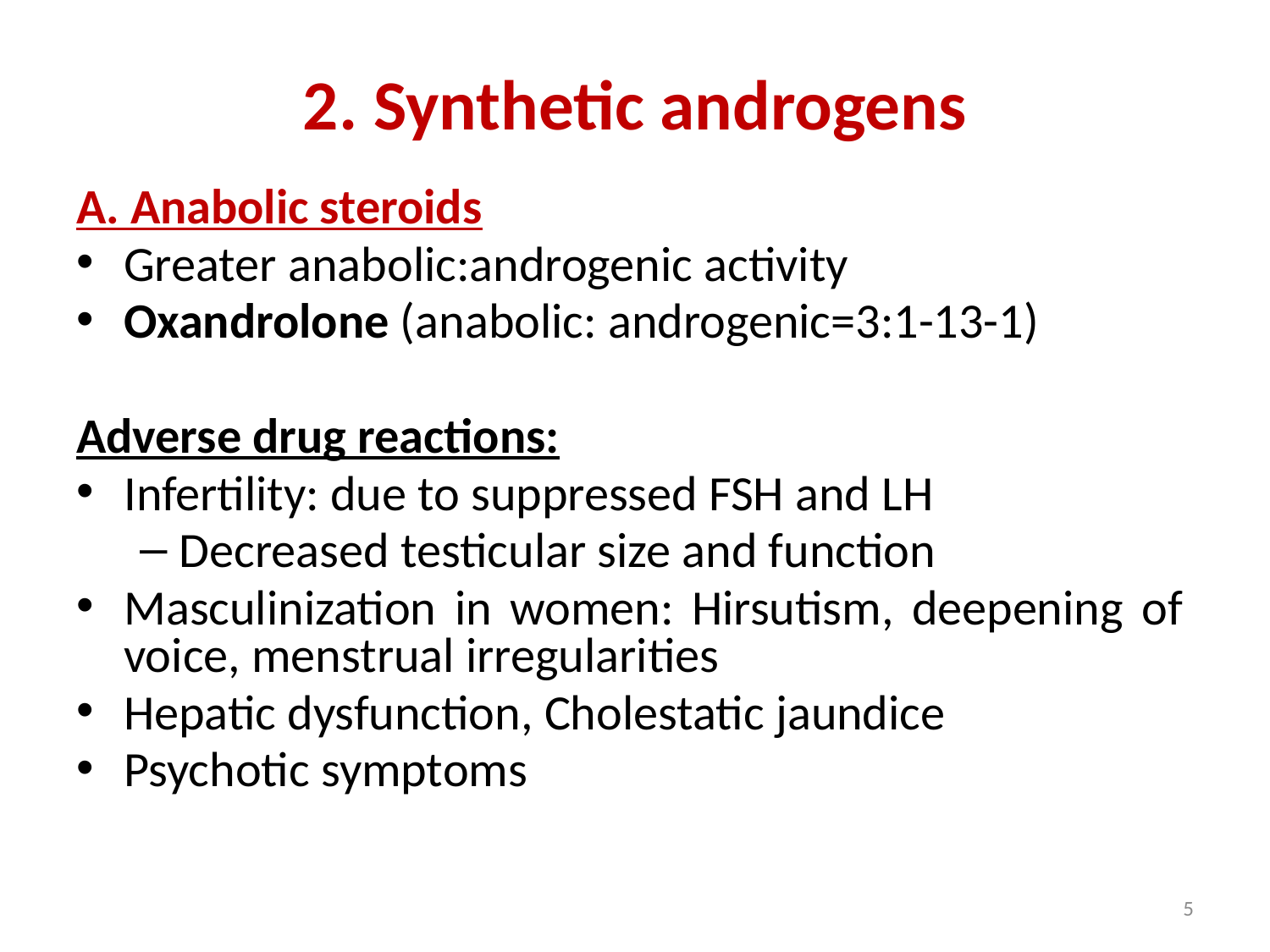

# 2. Synthetic androgens
A. Anabolic steroids
Greater anabolic:androgenic activity
Oxandrolone (anabolic: androgenic=3:1-13-1)

Adverse drug reactions:
Infertility: due to suppressed FSH and LH
Decreased testicular size and function
Masculinization in women: Hirsutism, deepening of voice, menstrual irregularities
Hepatic dysfunction, Cholestatic jaundice
Psychotic symptoms

5